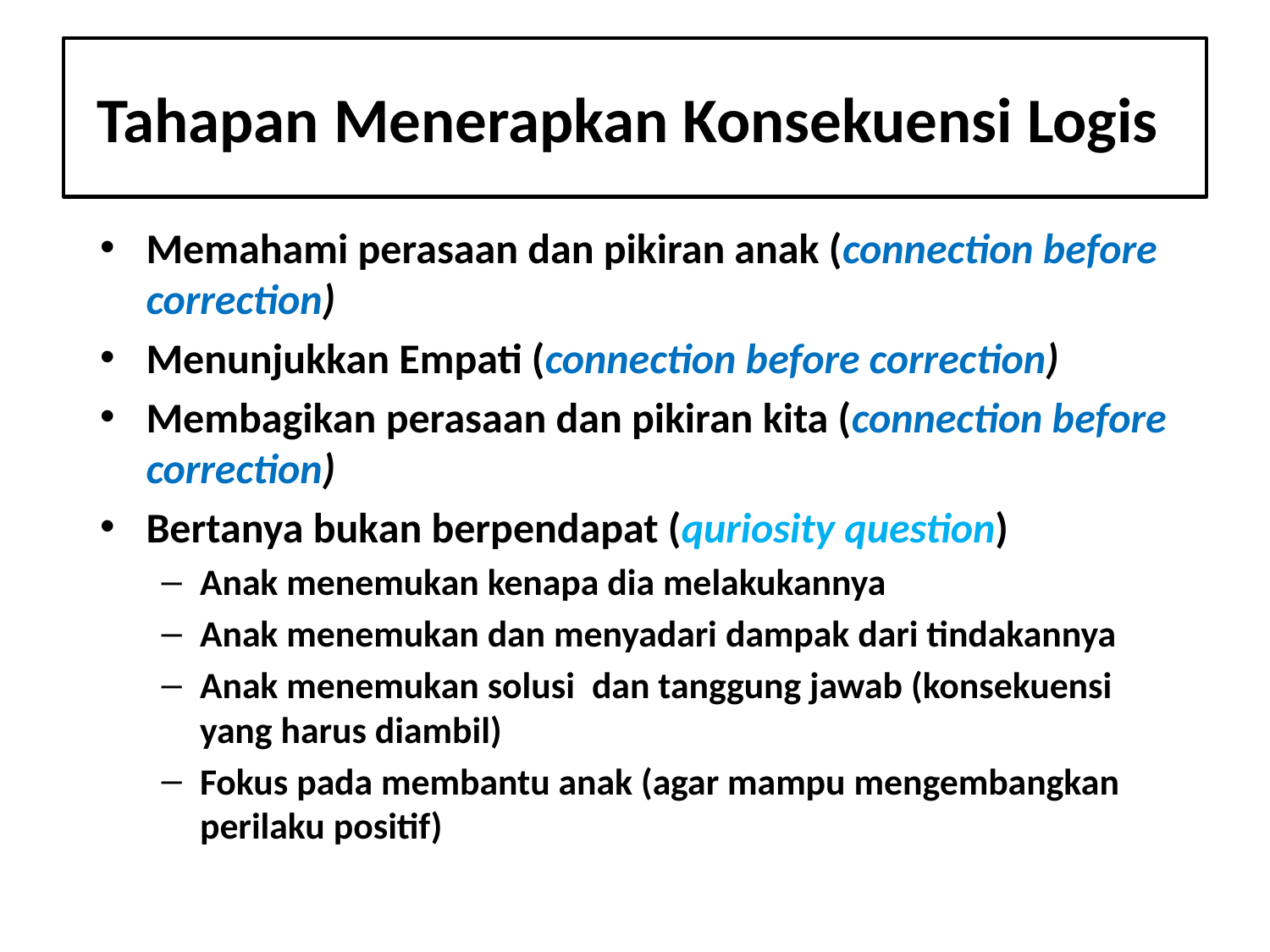

# Tahapan Menerapkan Konsekuensi Logis
Memahami perasaan dan pikiran anak (connection before correction)
Menunjukkan Empati (connection before correction)
Membagikan perasaan dan pikiran kita (connection before correction)
Bertanya bukan berpendapat (quriosity question)
Anak menemukan kenapa dia melakukannya
Anak menemukan dan menyadari dampak dari tindakannya
Anak menemukan solusi  dan tanggung jawab (konsekuensi yang harus diambil)
Fokus pada membantu anak (agar mampu mengembangkan perilaku positif)